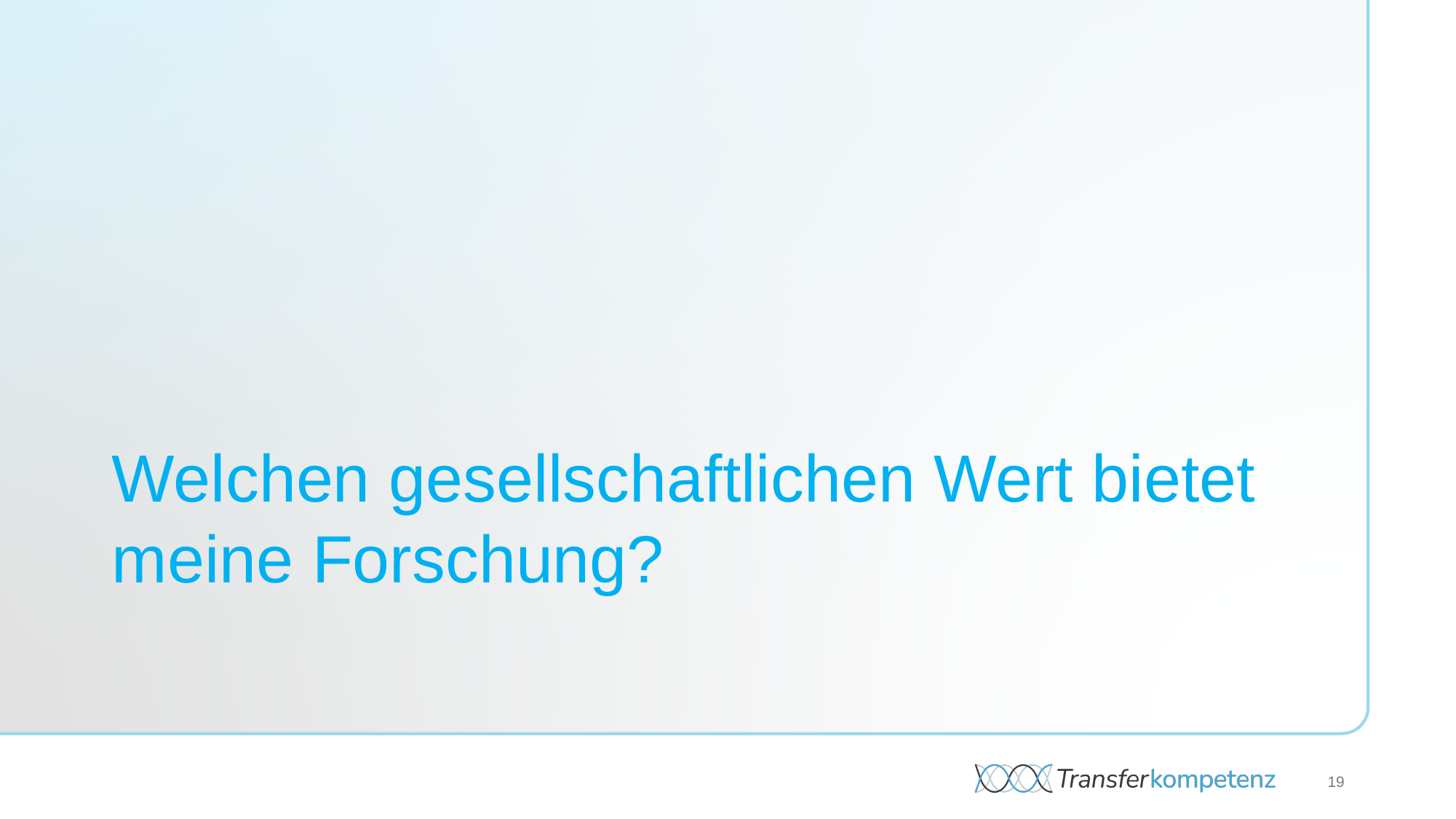

Welchen gesellschaftlichen Wert bietet meine Forschung?
19